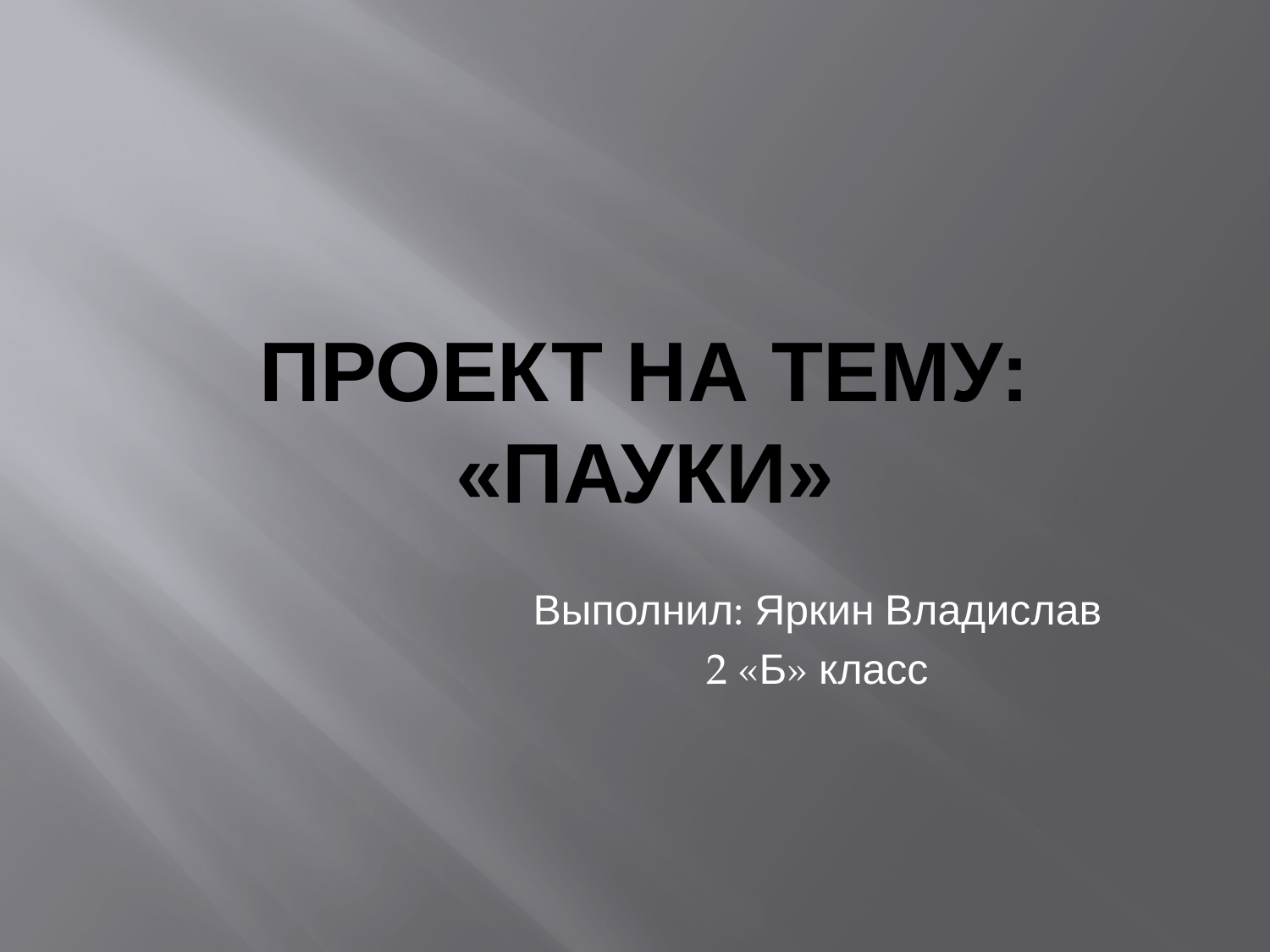

# Проект на тему: «Пауки»
Выполнил: Яркин Владислав
2 «Б» класс